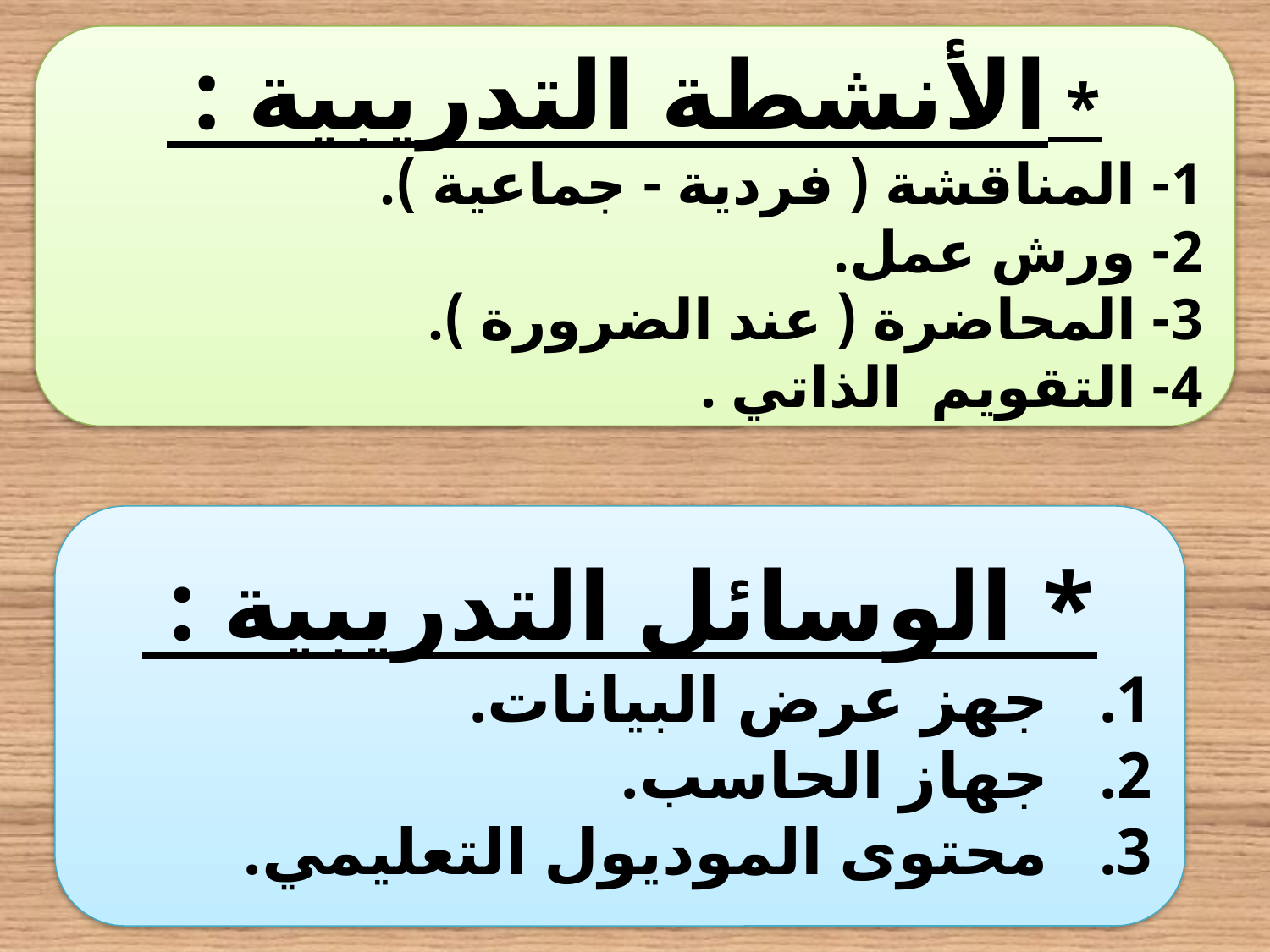

* الأنشطة التدريبية :
1- المناقشة ( فردية - جماعية ).
2- ورش عمل.
3- المحاضرة ( عند الضرورة ).
4- التقويم  الذاتي .
* الوسائل التدريبية :
جهز عرض البيانات.
جهاز الحاسب.
محتوى الموديول التعليمي.